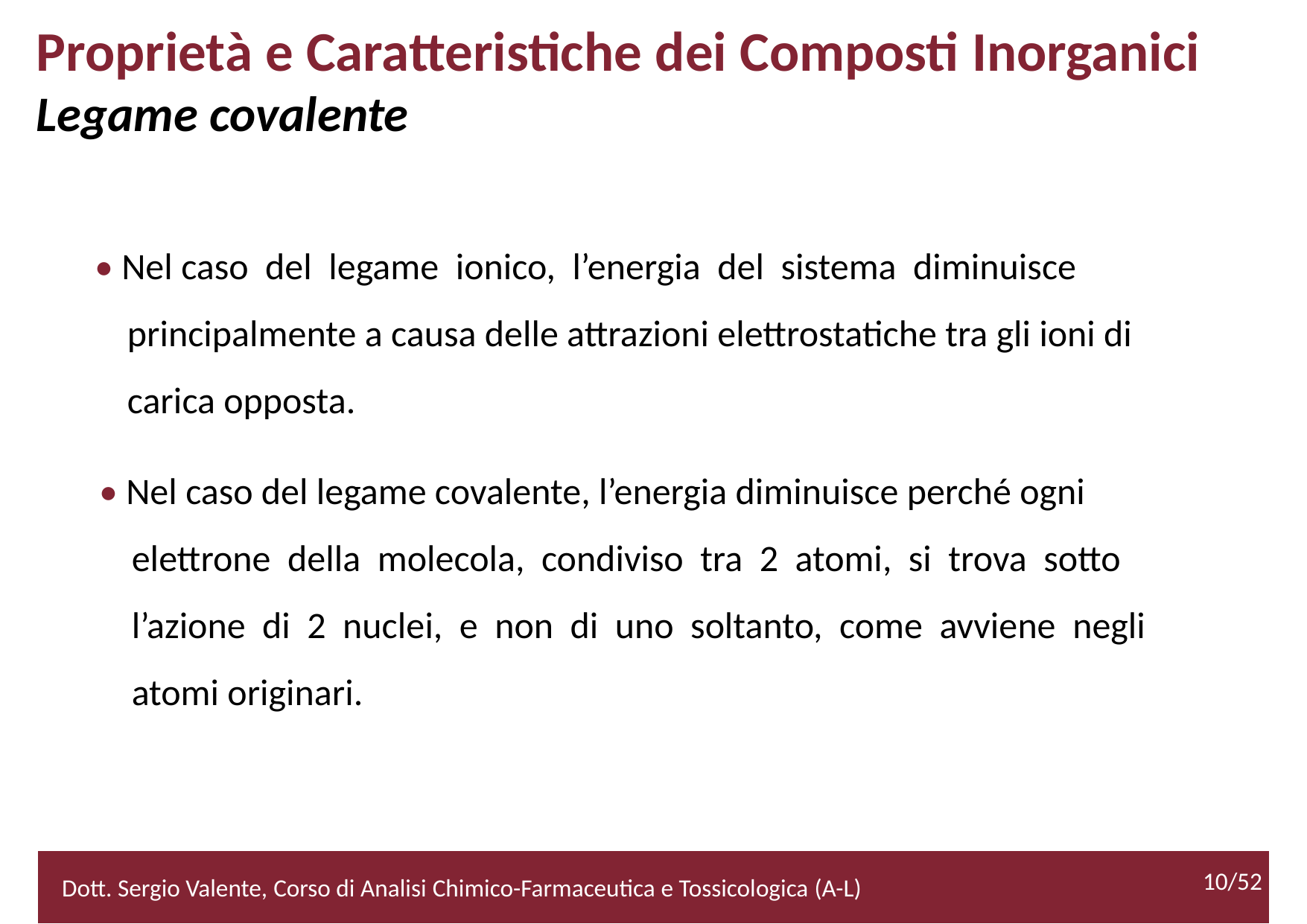

Proprietà e Caratteristiche dei Composti Inorganici
Legame covalente
• Nel caso  del  legame  ionico,  l’energia  del  sistema  diminuisce principalmente a causa delle attrazioni elettrostatiche tra gli ioni di carica opposta.

• Nel caso del legame covalente, l’energia diminuisce perché ogni
elettrone  della  molecola,  condiviso  tra  2  atomi,  si  trova  sotto
l’azione  di  2  nuclei,  e  non  di  uno  soltanto,  come  avviene  negli
atomi originari.

10/52
Dott. Sergio Valente, Corso di Analisi Chimico-Farmaceutica e Tossicologica (A-L)